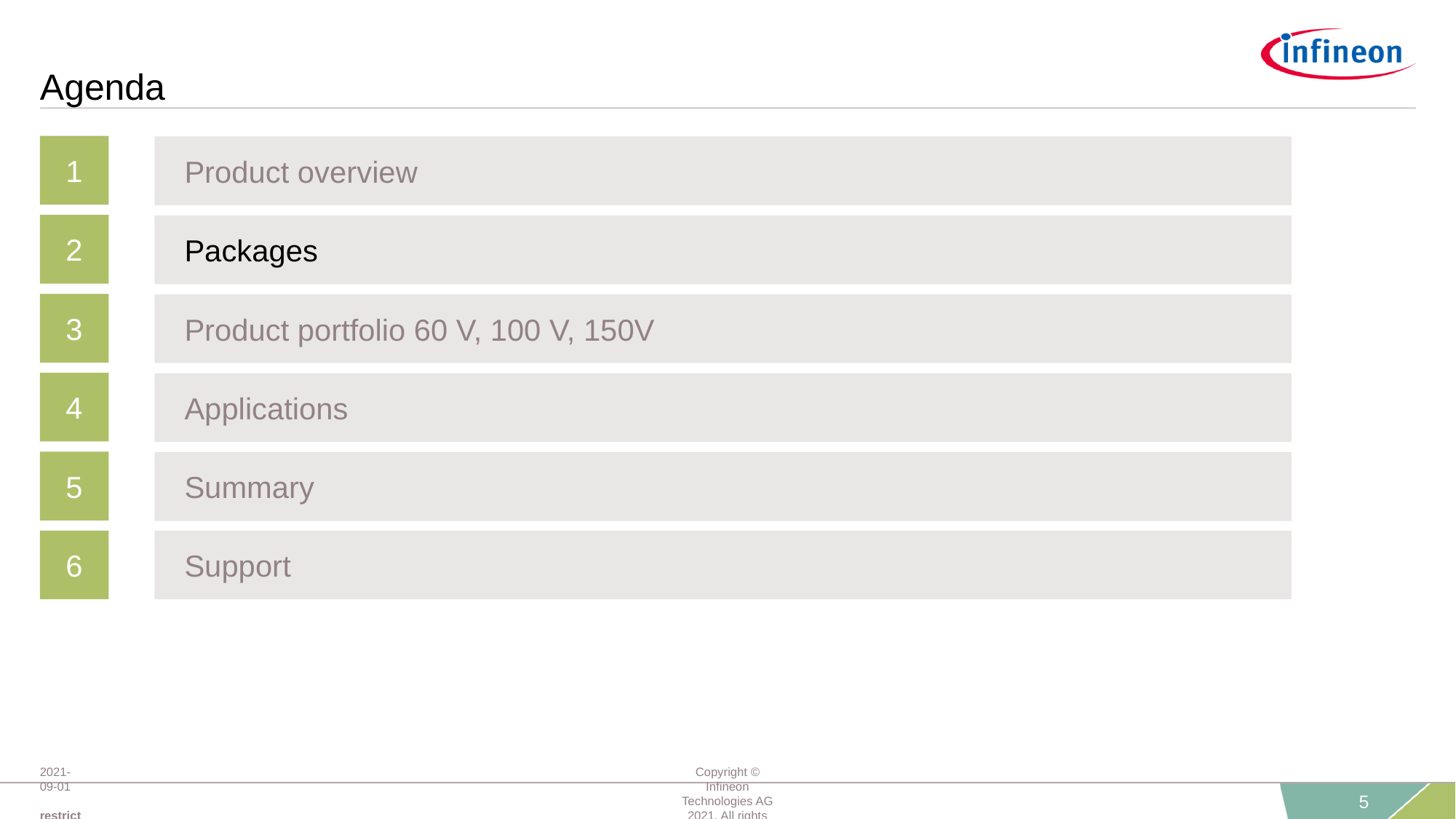

# Agenda
1
Product overview
2
Packages
3
Product portfolio 60 V, 100 V, 150V
4
Applications
5
Summary
6
Support
2021-09-01             restricted
Copyright © Infineon Technologies AG 2021. All rights reserved.
5